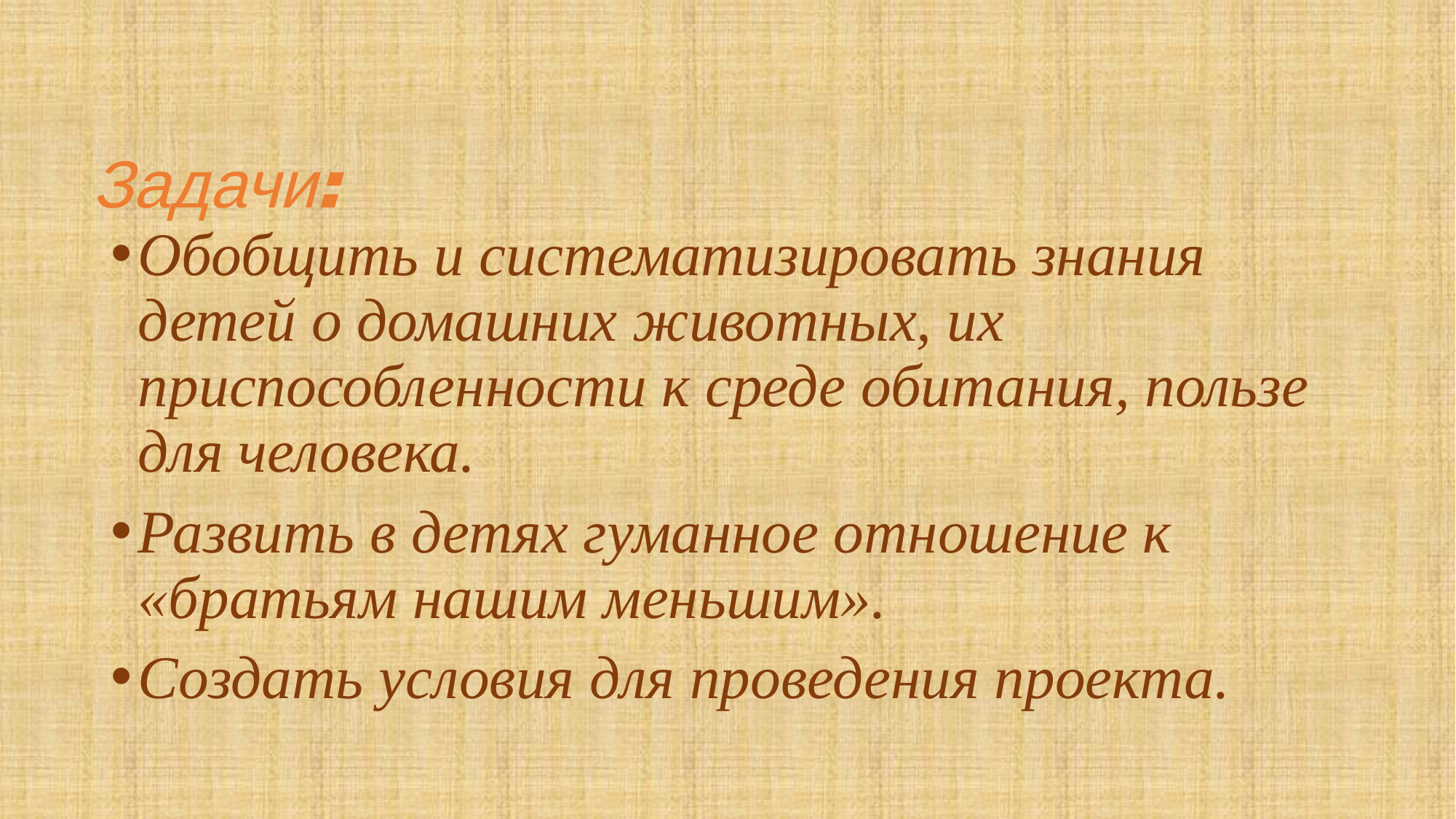

# Задачи:
Обобщить и систематизировать знания детей о домашних животных, их приспособленности к среде обитания, пользе для человека.
Развить в детях гуманное отношение к «братьям нашим меньшим».
Создать условия для проведения проекта.